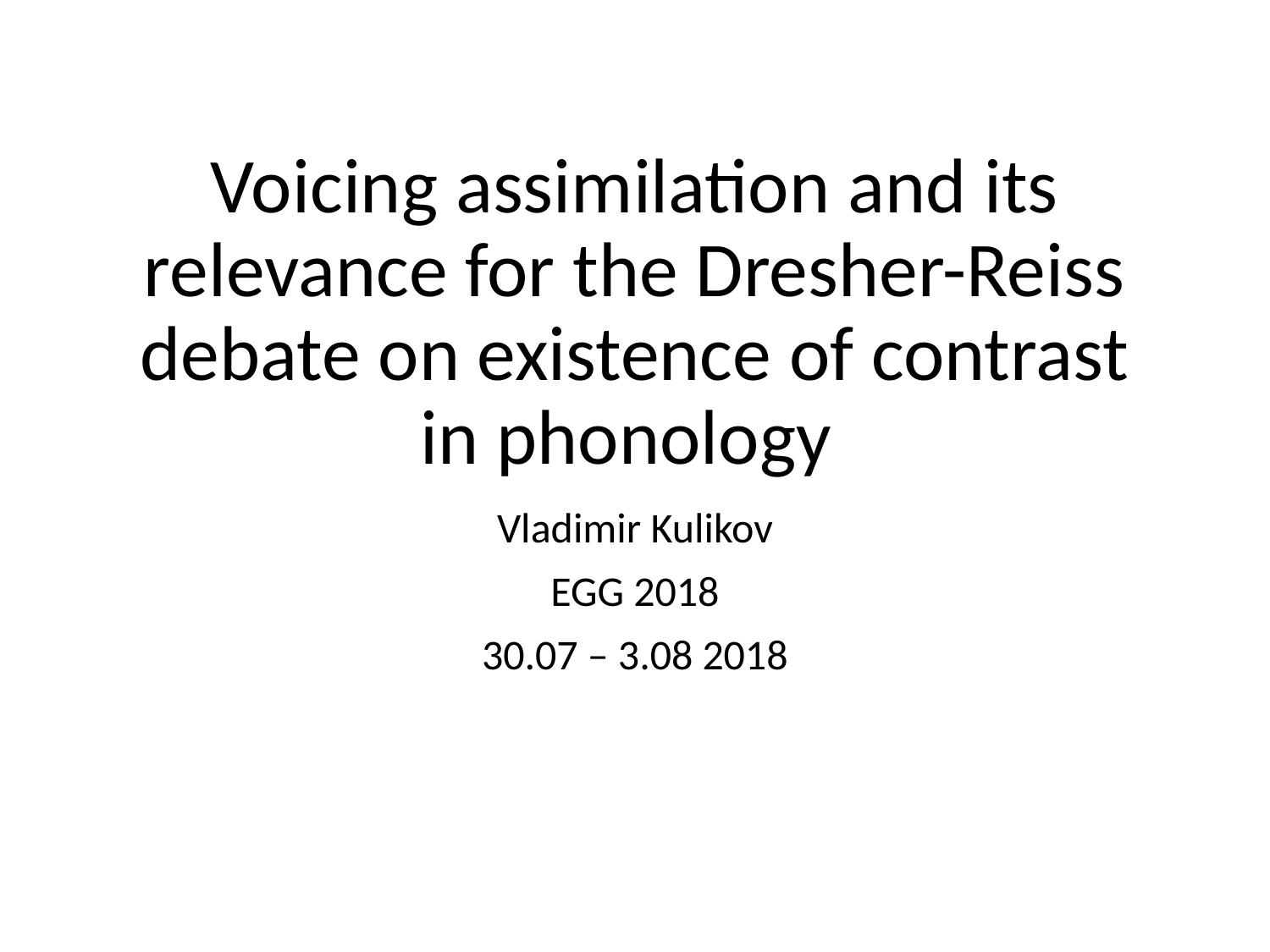

# Voicing assimilation and its relevance for the Dresher-Reiss debate on existence of contrast in phonology
Vladimir Kulikov
EGG 2018
30.07 – 3.08 2018